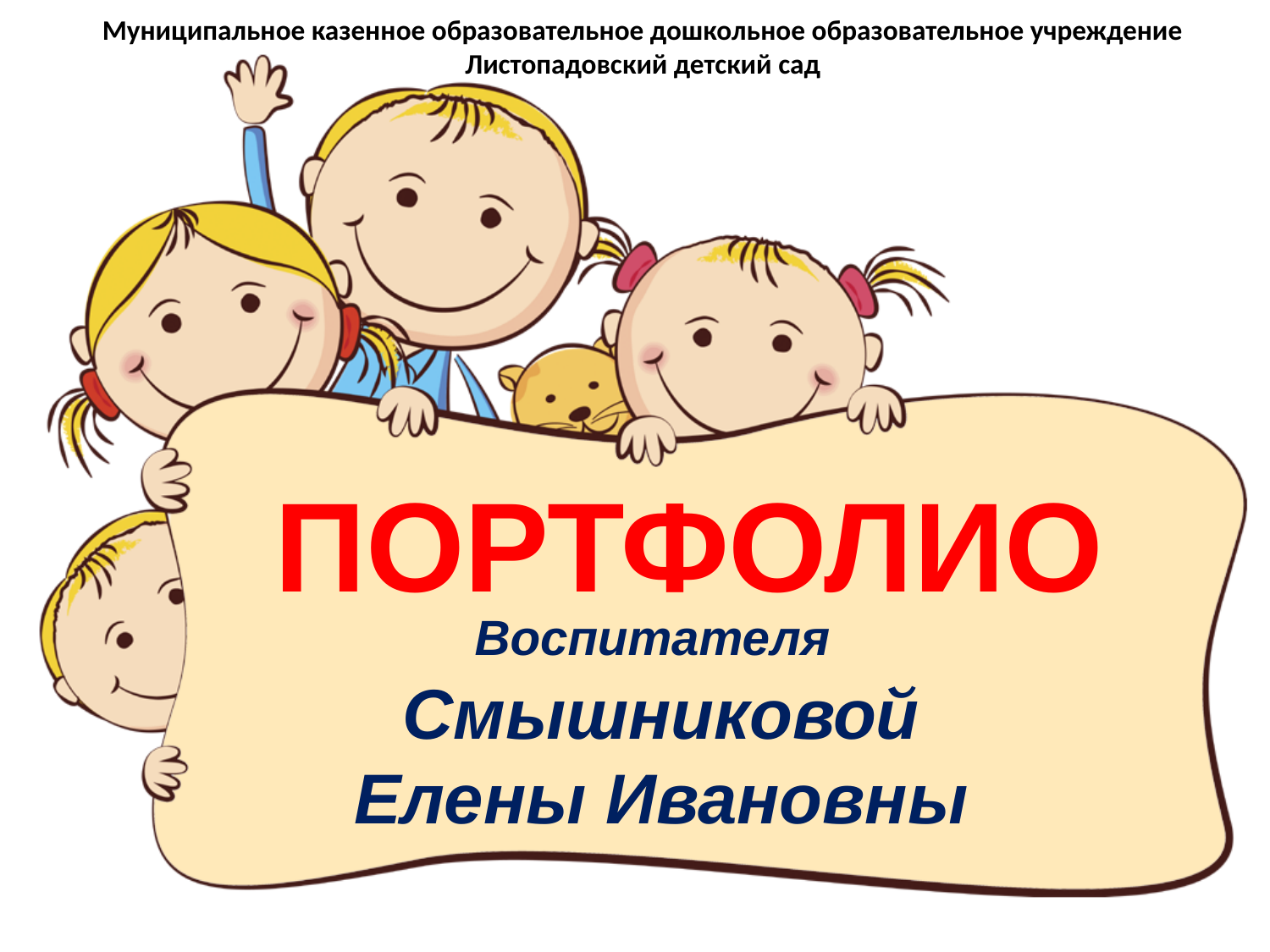

Муниципальное казенное образовательное дошкольное образовательное учреждение
Листопадовский детский сад
ПОРТФОЛИО
Воспитателя
Смышниковой
Елены Ивановны